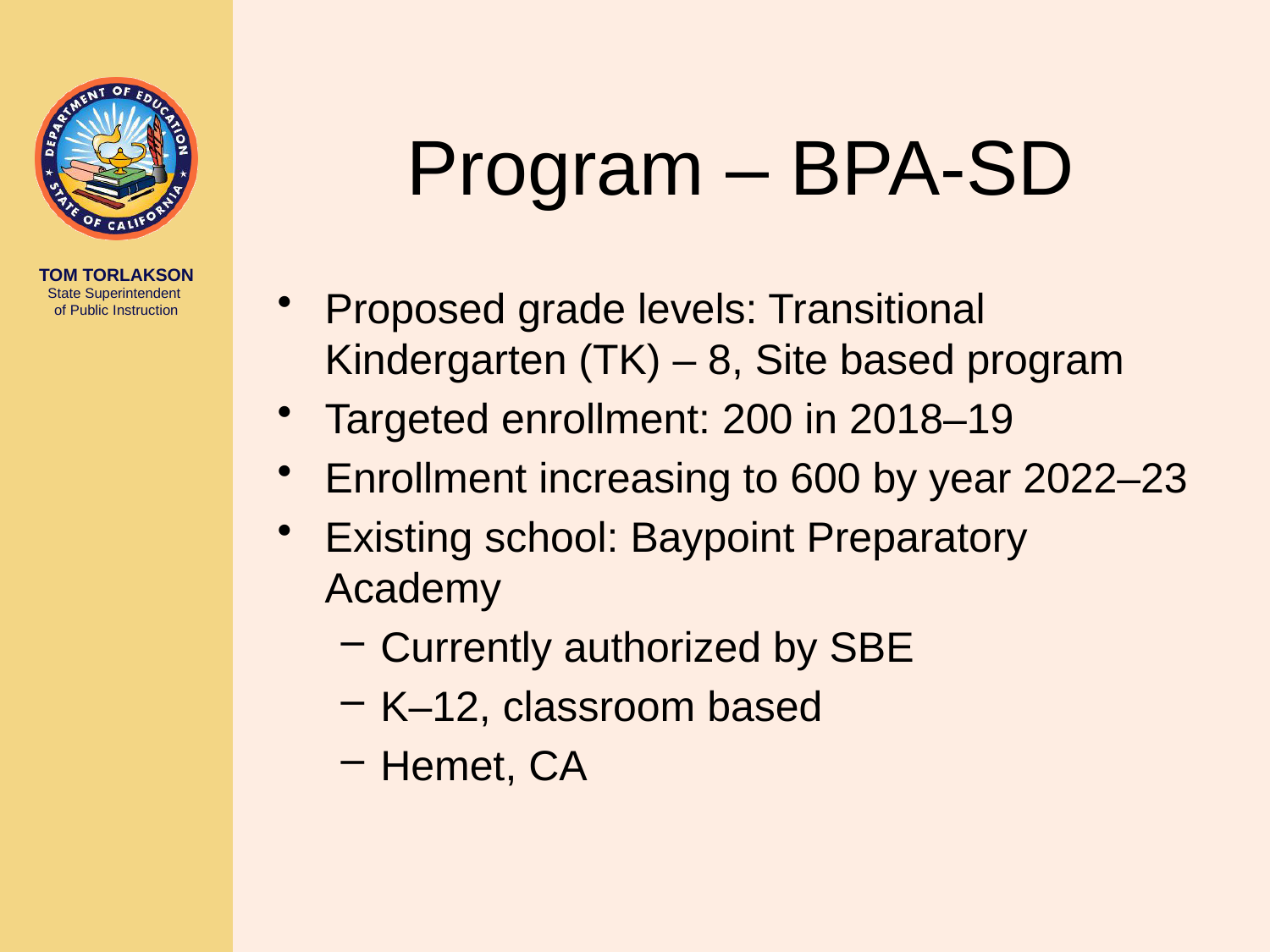

# Program – BPA-SD
Proposed grade levels: Transitional Kindergarten (TK) – 8, Site based program
Targeted enrollment: 200 in 2018–19
Enrollment increasing to 600 by year 2022–23
Existing school: Baypoint Preparatory Academy
Currently authorized by SBE
K–12, classroom based
Hemet, CA